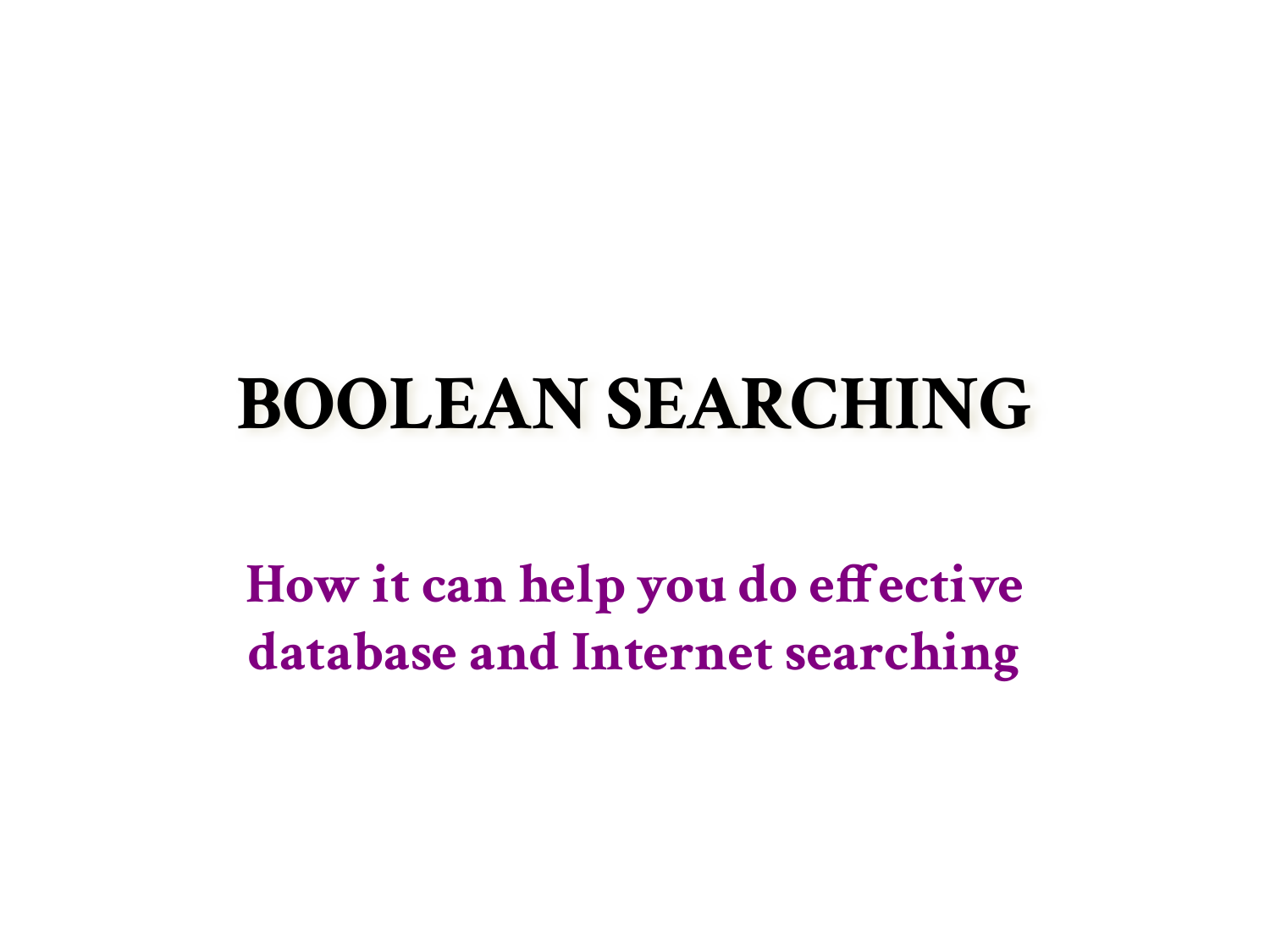

# BOOLEAN SEARCHING
How it can help you do effective database and Internet searching